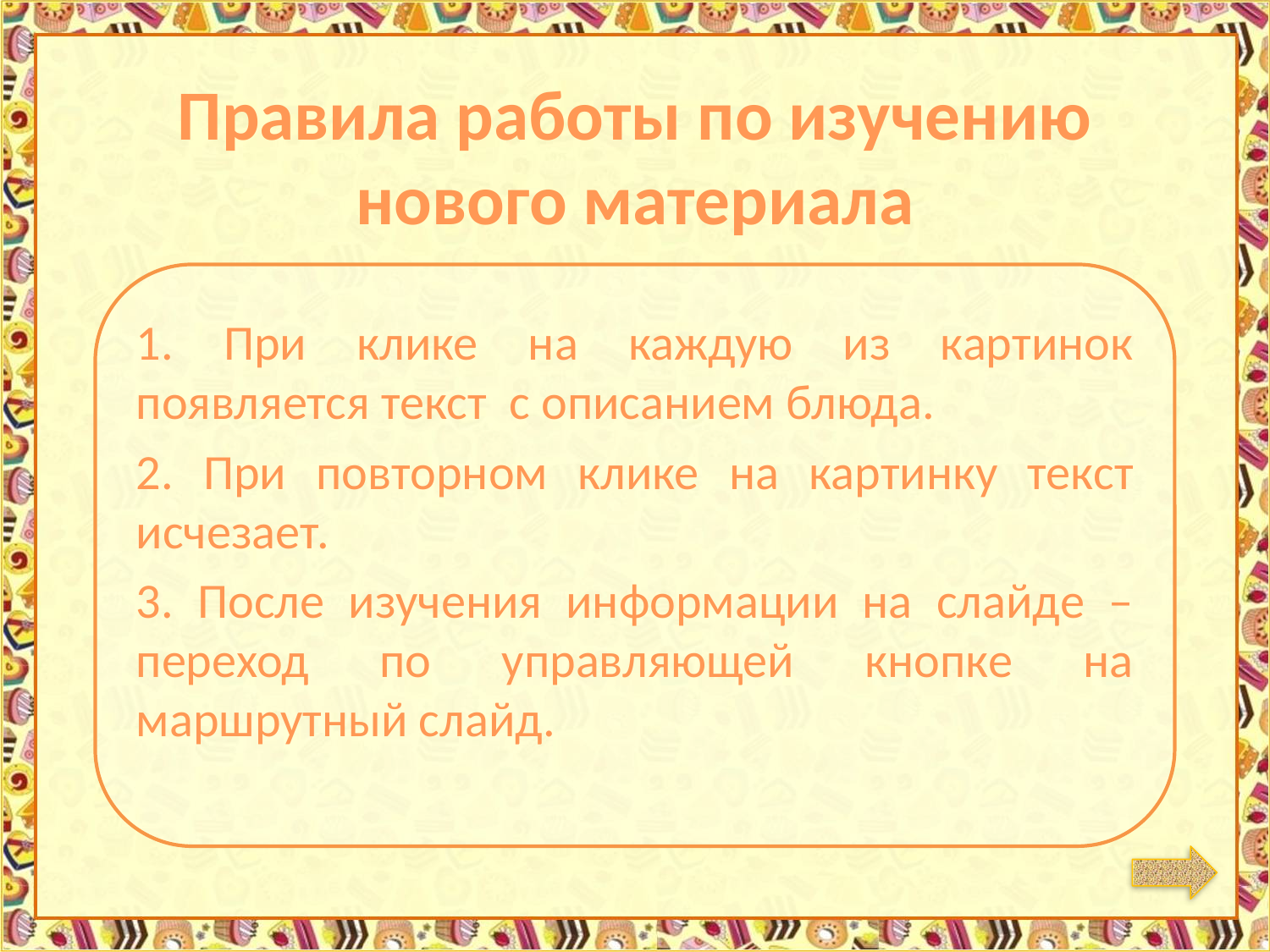

Правила работы по изучению нового материала

1. При клике на каждую из картинок появляется текст  с описанием блюда.
2. При повторном клике на картинку текст исчезает.
3. После изучения информации на слайде – переход по управляющей кнопке на маршрутный слайд.